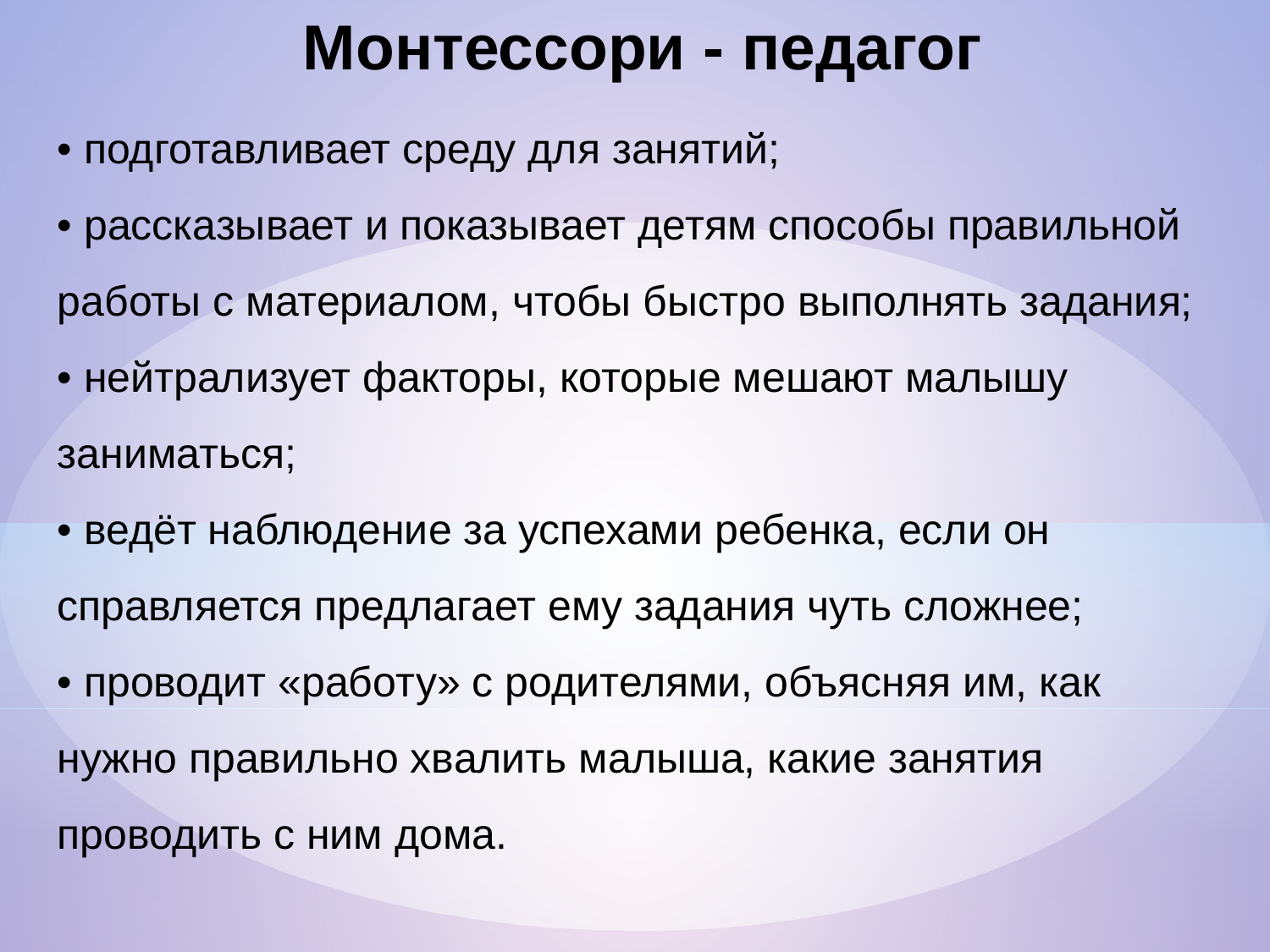

Монтессори - педагог
• подготавливает среду для занятий; 
• рассказывает и показывает детям способы правильной работы с материалом, чтобы быстро выполнять задания; 
• нейтрализует факторы, которые мешают малышу заниматься; 
• ведёт наблюдение за успехами ребенка, если он справляется предлагает ему задания чуть сложнее; 
• проводит «работу» с родителями, объясняя им, как нужно правильно хвалить малыша, какие занятия проводить с ним дома.